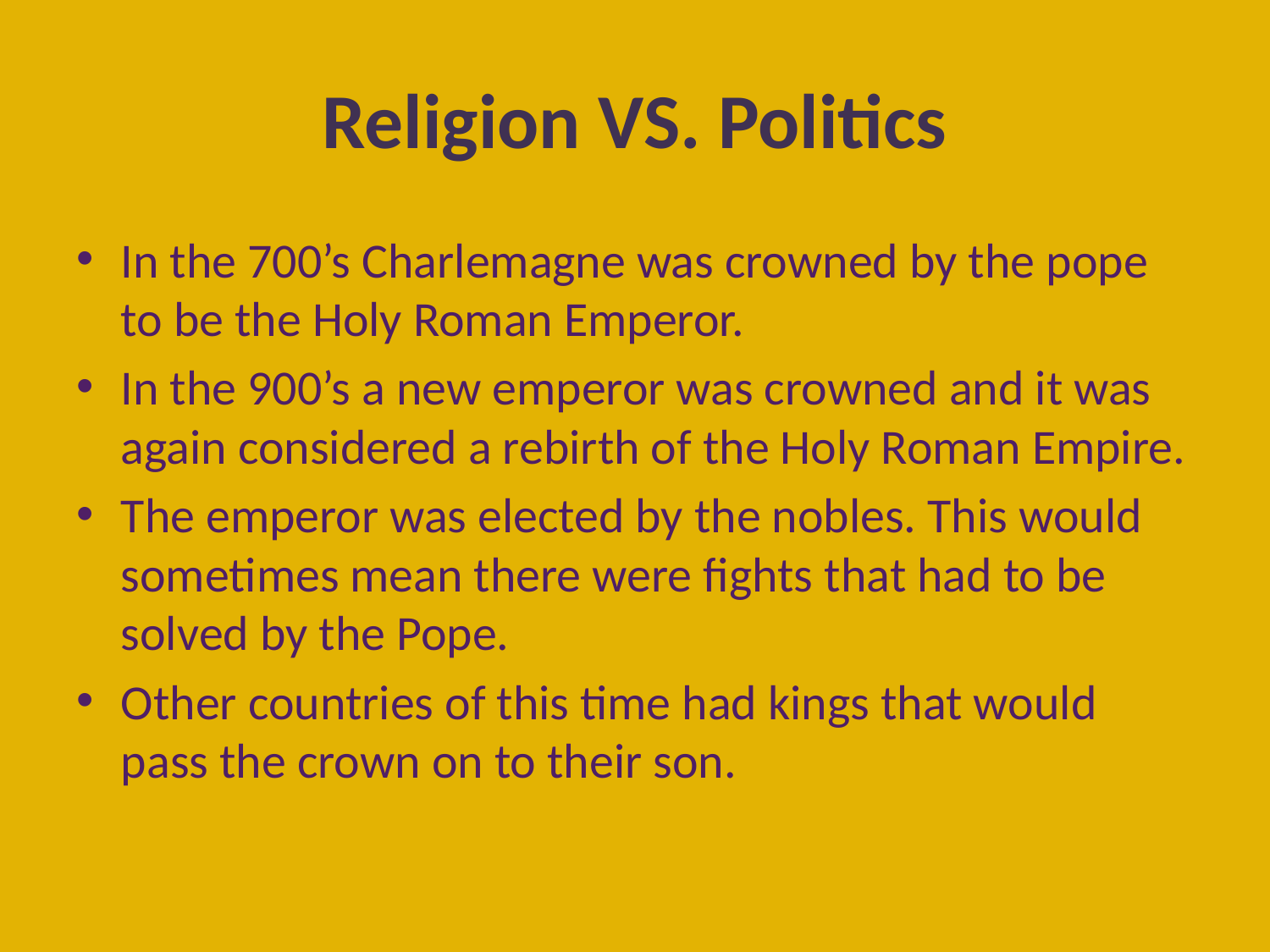

# Religion VS. Politics
In the 700’s Charlemagne was crowned by the pope to be the Holy Roman Emperor.
In the 900’s a new emperor was crowned and it was again considered a rebirth of the Holy Roman Empire.
The emperor was elected by the nobles. This would sometimes mean there were fights that had to be solved by the Pope.
Other countries of this time had kings that would pass the crown on to their son.